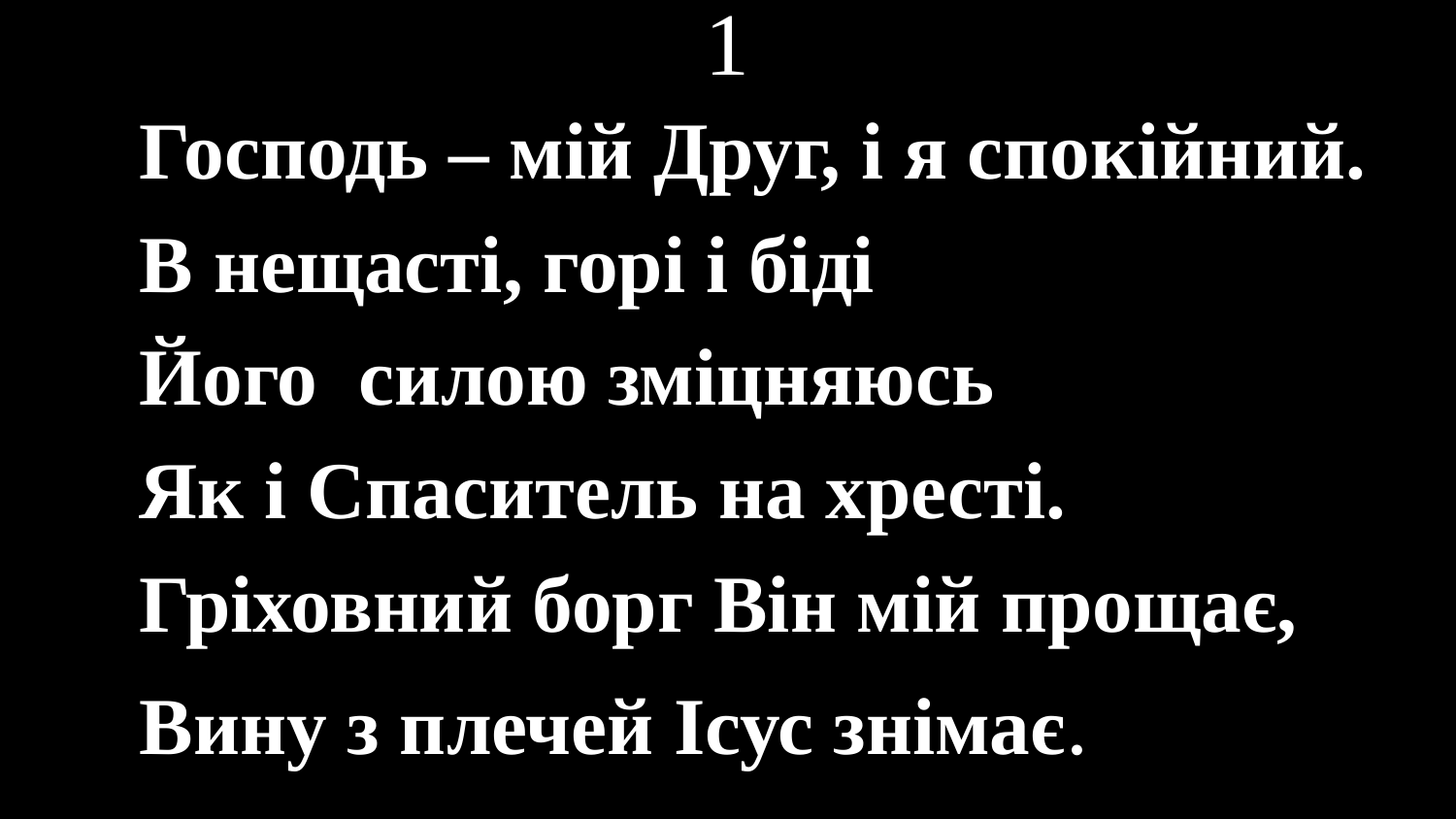

# 1
Господь – мій Друг, і я спокійний.
В нещасті, горі і біді
Його  силою зміцняюсь
Як і Спаситель на хресті.
Гріховний борг Він мій прощає,
Вину з плечей Ісус знімає.